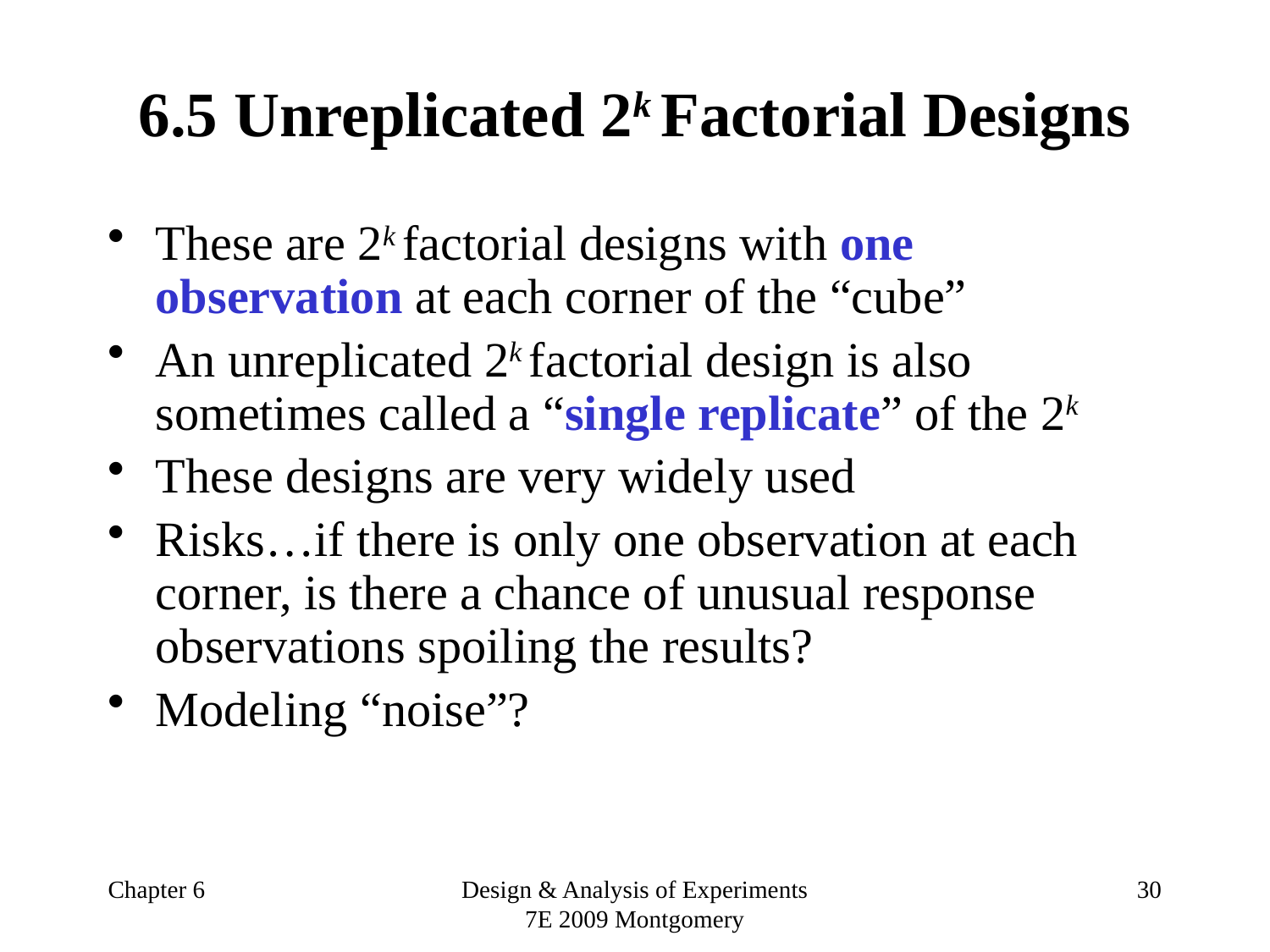

# 6.5 Unreplicated 2k Factorial Designs
These are 2k factorial designs with one observation at each corner of the “cube”
An unreplicated 2k factorial design is also sometimes called a “single replicate” of the 2k
These designs are very widely used
Risks…if there is only one observation at each corner, is there a chance of unusual response observations spoiling the results?
Modeling “noise”?
Chapter 6
Design & Analysis of Experiments 7E 2009 Montgomery
30